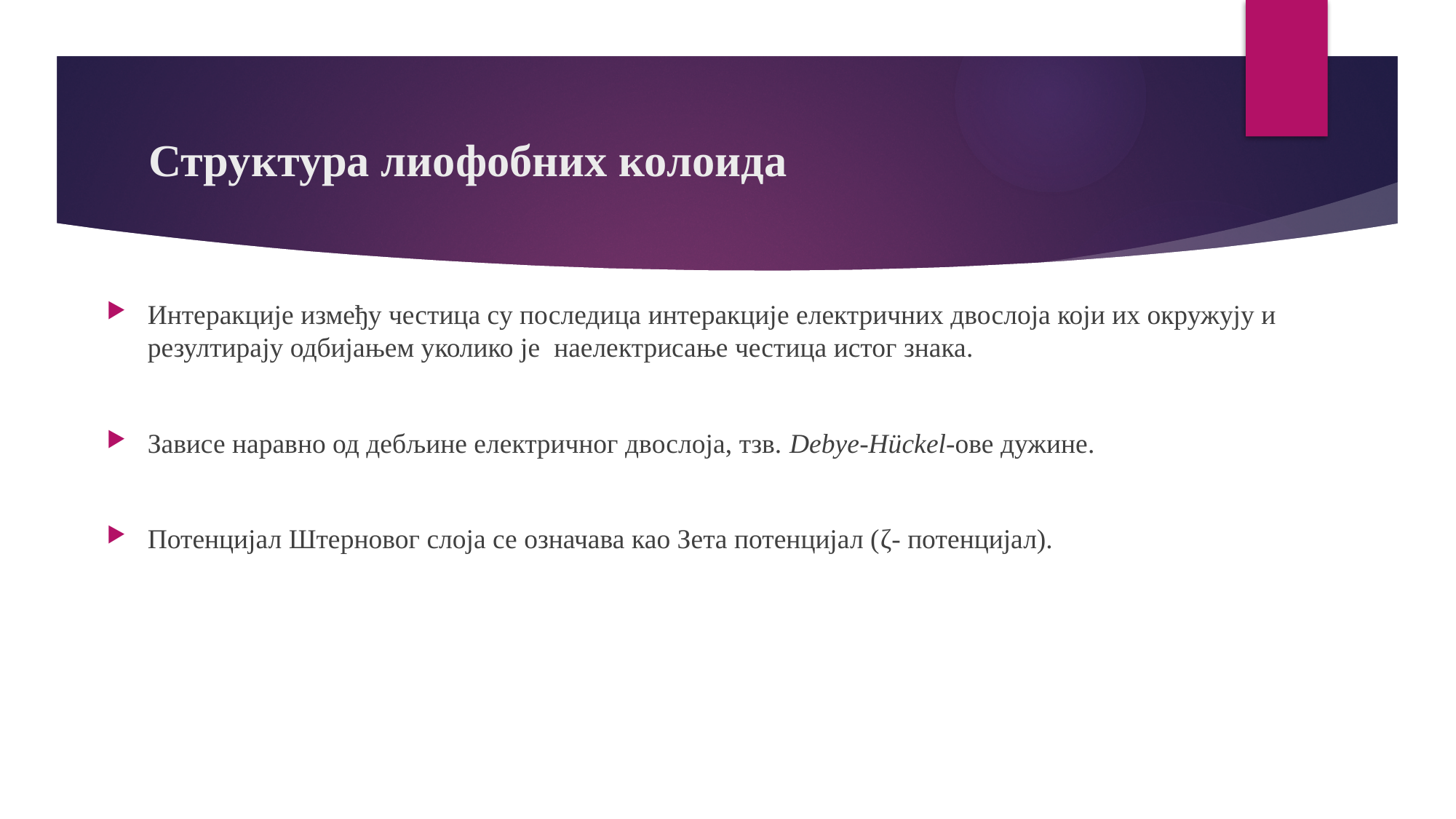

# Структура лиофобних колоида
Интеракције између честица су последица интеракције електричних двослоја који их окружују и резултирају одбијањем уколико је  наелектрисање честица истог знака.

Зависе наравно од дебљине електричног двослоја, тзв. Debye-Hückel-ове дужине.

Потенцијал Штерновог слоја се означава као Зета потенцијал (ζ- потенцијал).